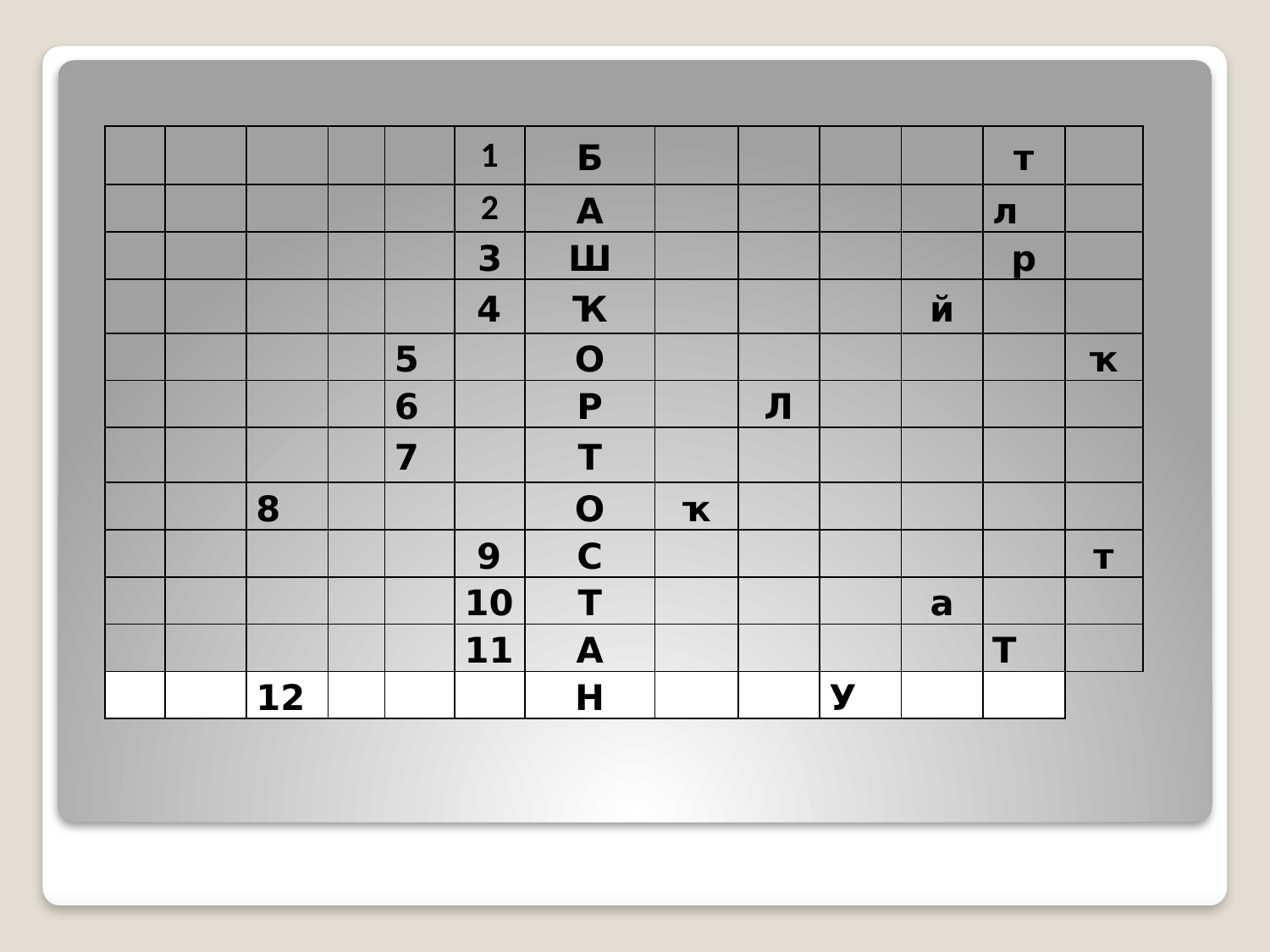

|  |  |  |  |  | 1 | Б |  |  |  |  | т |  |
| --- | --- | --- | --- | --- | --- | --- | --- | --- | --- | --- | --- | --- |
|  |  |  |  |  | 2 | А |  |  |  |  | л |  |
|  |  |  |  |  | 3 | Ш |  |  |  |  | р |  |
|  |  |  |  |  | 4 | Ҡ |  |  |  | й |  |  |
|  |  |  |  | 5 |  | О |  |  |  |  |  | ҡ |
|  |  |  |  | 6 |  | Р |  | Л |  |  |  |  |
|  |  |  |  | 7 |  | Т |  |  |  |  |  |  |
|  |  | 8 |  |  |  | О | ҡ |  |  |  |  |  |
|  |  |  |  |  | 9 | С |  |  |  |  |  | т |
|  |  |  |  |  | 10 | Т |  |  |  | а |  |  |
|  |  |  |  |  | 11 | А |  |  |  |  | Т |  |
|  |  | 12 |  |  |  | Н |  |  | У |  |  |  |

#